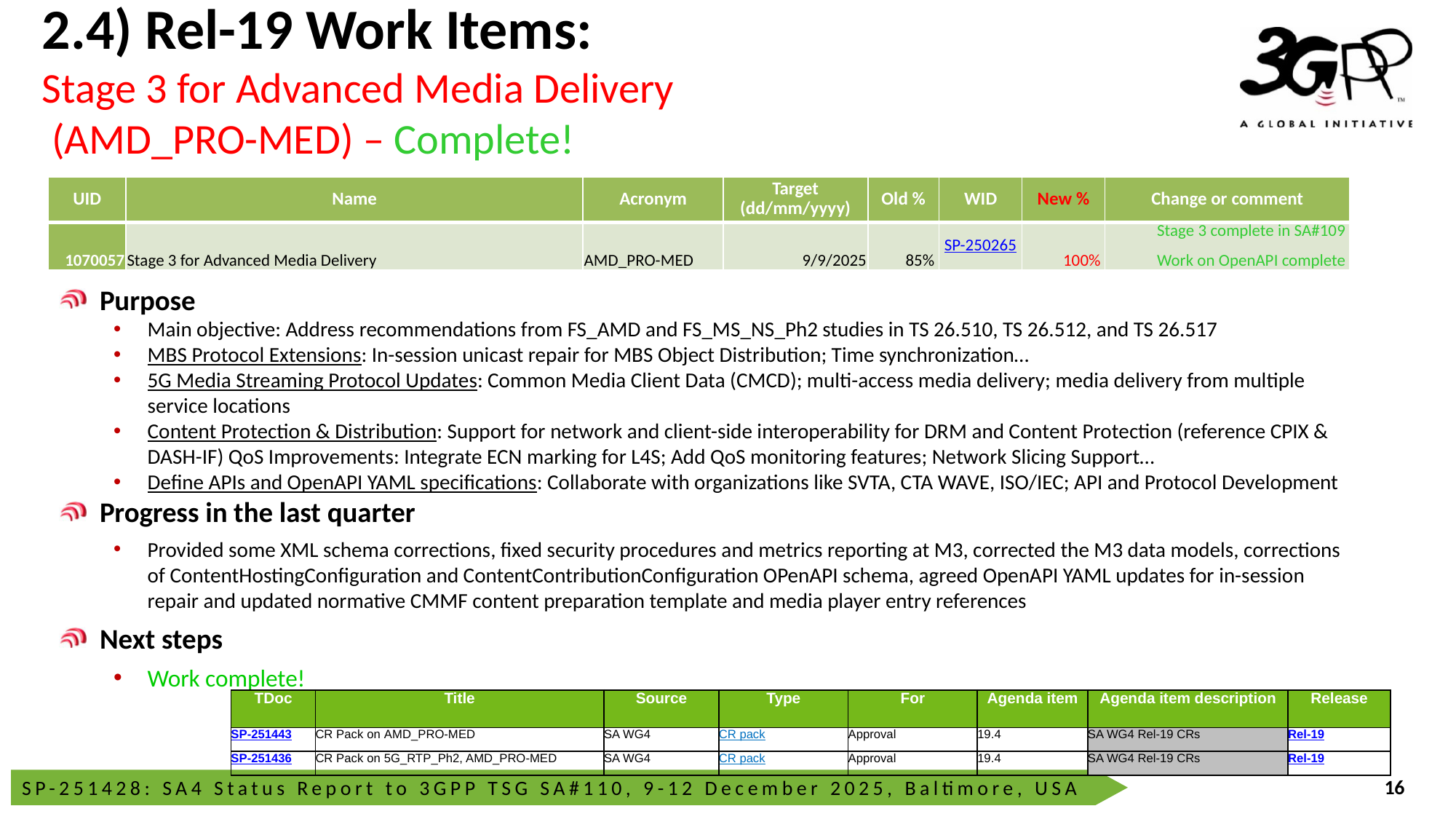

# 2.4) Rel-19 Work Items: Stage 3 for Advanced Media Delivery (AMD_PRO-MED) – Complete!
| UID | Name | Acronym | Target (dd/mm/yyyy) | Old % | WID | New % | Change or comment |
| --- | --- | --- | --- | --- | --- | --- | --- |
| 1070057 | Stage 3 for Advanced Media Delivery | AMD\_PRO-MED | 9/9/2025 | 85% | SP-250265 | 100% | Stage 3 complete in SA#109 Work on OpenAPI complete |
Purpose
Main objective: Address recommendations from FS_AMD and FS_MS_NS_Ph2 studies in TS 26.510, TS 26.512, and TS 26.517
MBS Protocol Extensions: In-session unicast repair for MBS Object Distribution; Time synchronization…
5G Media Streaming Protocol Updates: Common Media Client Data (CMCD); multi-access media delivery; media delivery from multiple service locations
Content Protection & Distribution: Support for network and client-side interoperability for DRM and Content Protection (reference CPIX & DASH-IF) QoS Improvements: Integrate ECN marking for L4S; Add QoS monitoring features; Network Slicing Support…
Define APIs and OpenAPI YAML specifications: Collaborate with organizations like SVTA, CTA WAVE, ISO/IEC; API and Protocol Development
Progress in the last quarter
Provided some XML schema corrections, fixed security procedures and metrics reporting at M3, corrected the M3 data models, corrections of ContentHostingConfiguration and ContentContributionConfiguration OPenAPI schema, agreed OpenAPI YAML updates for in-session repair and updated normative CMMF content preparation template and media player entry references
Next steps
Work complete!
| TDoc | Title | Source | Type | For | Agenda item | Agenda item description | Release |
| --- | --- | --- | --- | --- | --- | --- | --- |
| SP-251443 | CR Pack on AMD\_PRO-MED | SA WG4 | CR pack | Approval | 19.4 | SA WG4 Rel-19 CRs | Rel-19 |
| SP-251436 | CR Pack on 5G\_RTP\_Ph2, AMD\_PRO-MED | SA WG4 | CR pack | Approval | 19.4 | SA WG4 Rel-19 CRs | Rel-19 |